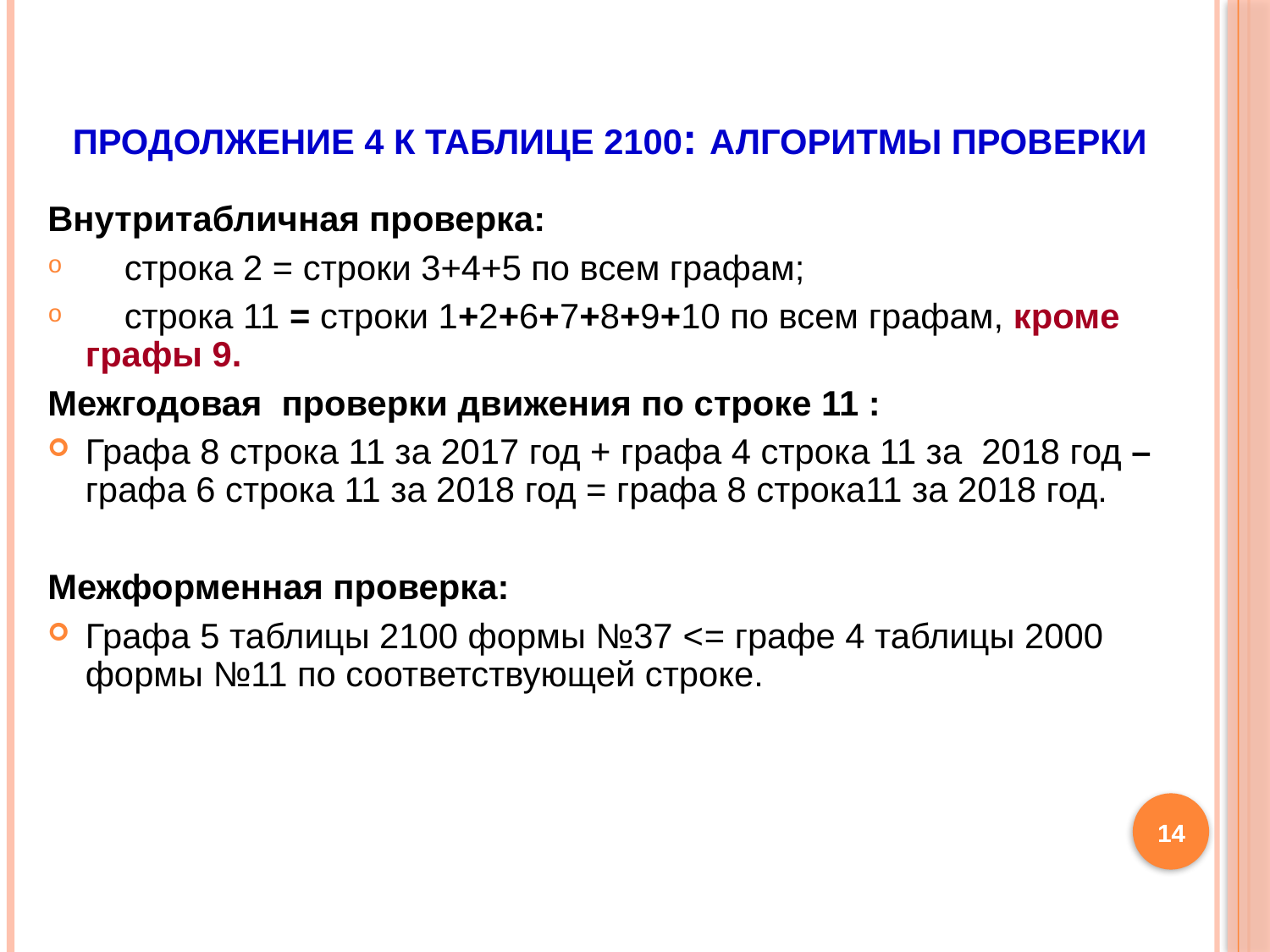

# ПРОДОЛЖЕНИЕ 4 К ТАБЛИЦЕ 2100: АЛГОРИТМЫ ПРОВЕРКИ
Внутритабличная проверка:
    строка 2 = строки 3+4+5 по всем графам;
    строка 11 = строки 1+2+6+7+8+9+10 по всем графам, кроме   графы 9.
Межгодовая  проверки движения по строке 11 :
Графа 8 строка 11 за 2017 год + графа 4 строка 11 за  2018 год –  графа 6 строка 11 за 2018 год = графа 8 строка11 за 2018 год.

Межформенная проверка:
Графа 5 таблицы 2100 формы №37 <= графе 4 таблицы 2000 формы №11 по соответствующей строке.

14
14
14